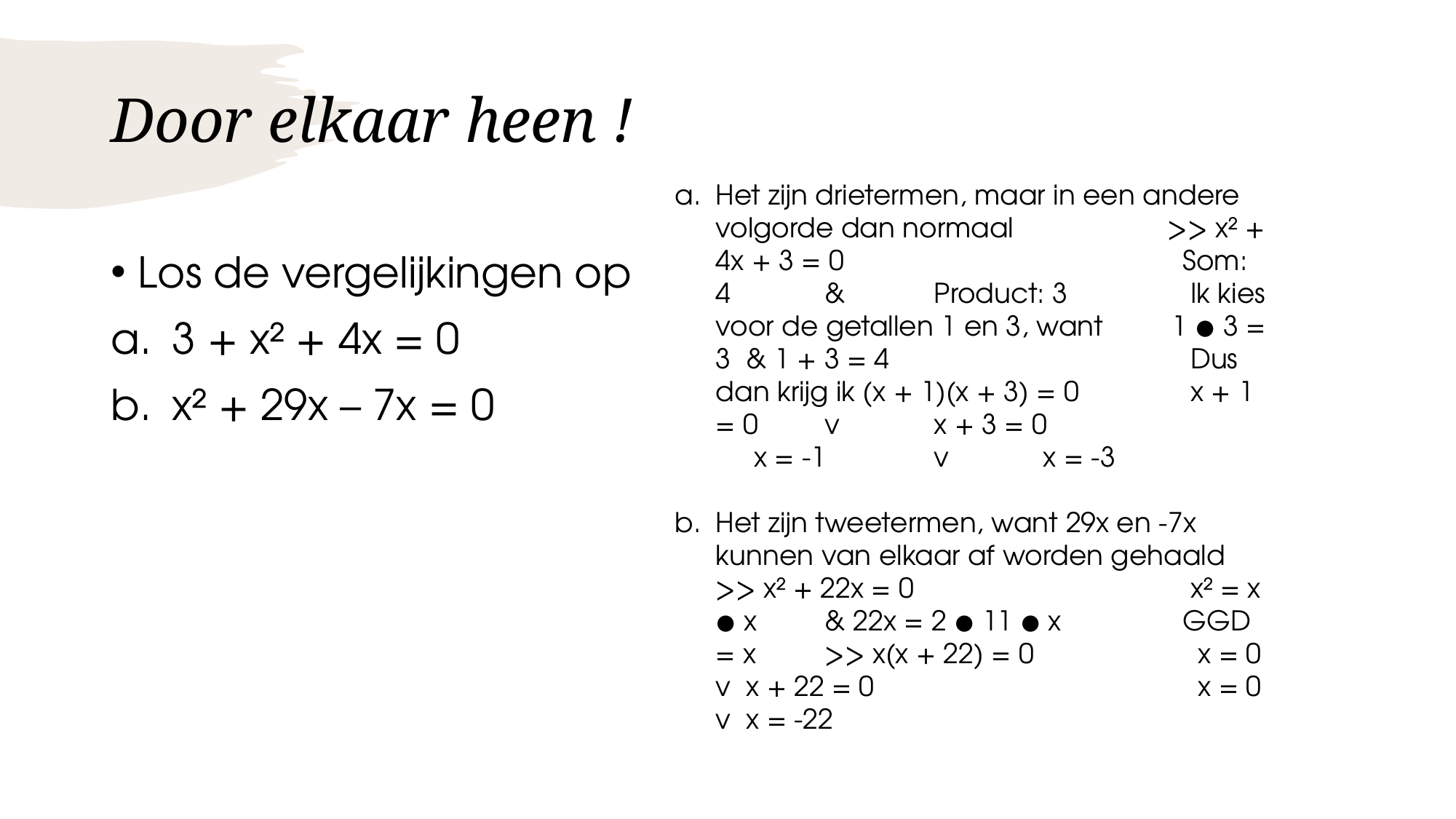

# Door elkaar heen !
Het zijn drietermen, maar in een andere volgorde dan normaal		  >> x² + 4x + 3 = 0			    Som: 4	&	Product: 3	     Ik kies voor de getallen 1 en 3, want         1 ● 3 = 3  & 1 + 3 = 4 			     Dus dan krijg ik (x + 1)(x + 3) = 0	     x + 1 = 0	v	x + 3 = 0		      x = -1	v	x = -3

Het zijn tweetermen, want 29x en -7x kunnen van elkaar af worden gehaald     >> x² + 22x = 0			     x² = x ● x	& 22x = 2 ● 11 ● x	    GGD = x	>> x(x + 22) = 0		      x = 0	v  x + 22 = 0			      x = 0	v  x = -22
Los de vergelijkingen op
3 + x² + 4x = 0
x² + 29x – 7x = 0